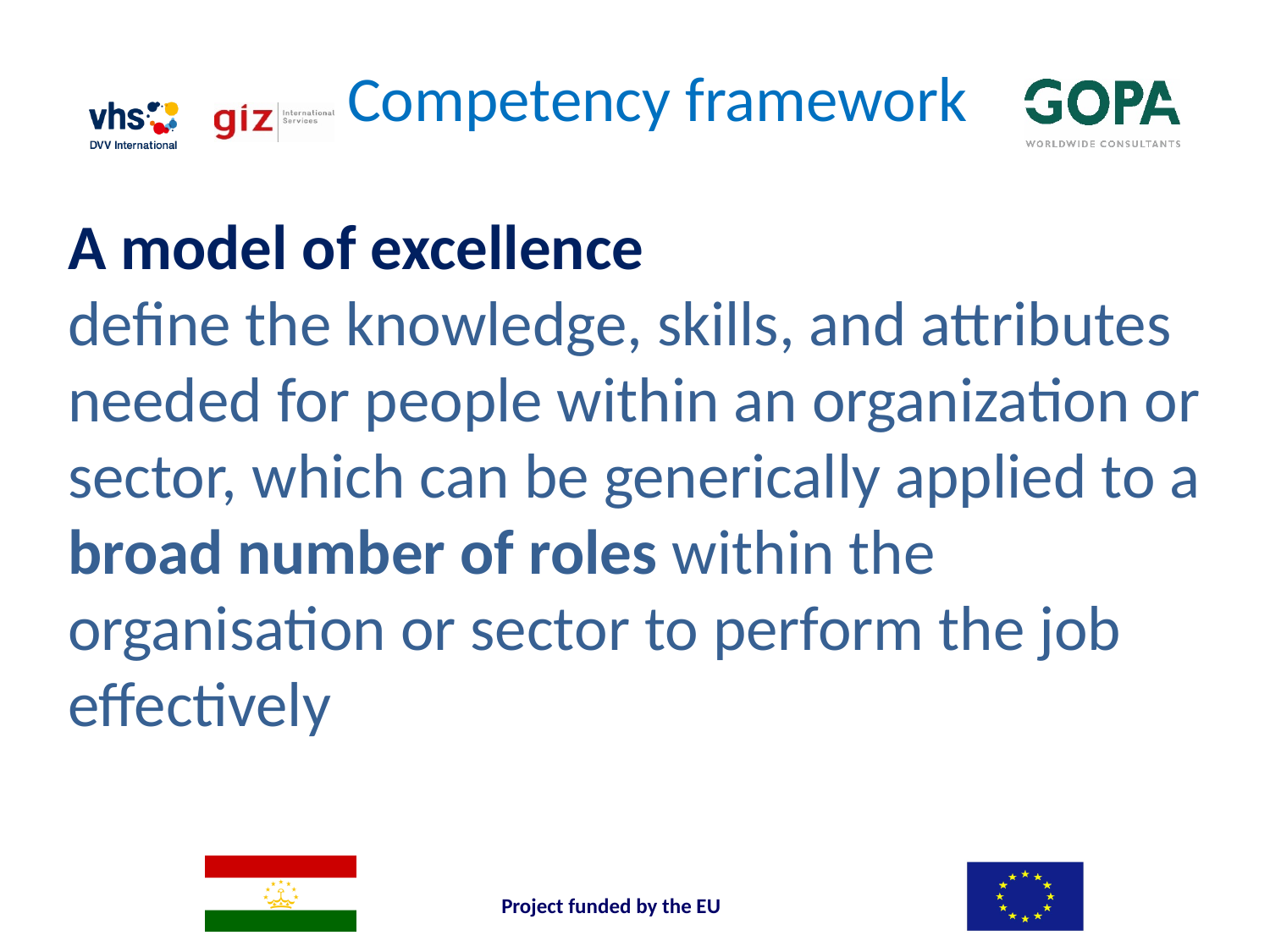

# Competency framework
A model of excellence
define the knowledge, skills, and attributes needed for people within an organization or sector, which can be generically applied to a broad number of roles within the organisation or sector to perform the job effectively

Project funded by the EU